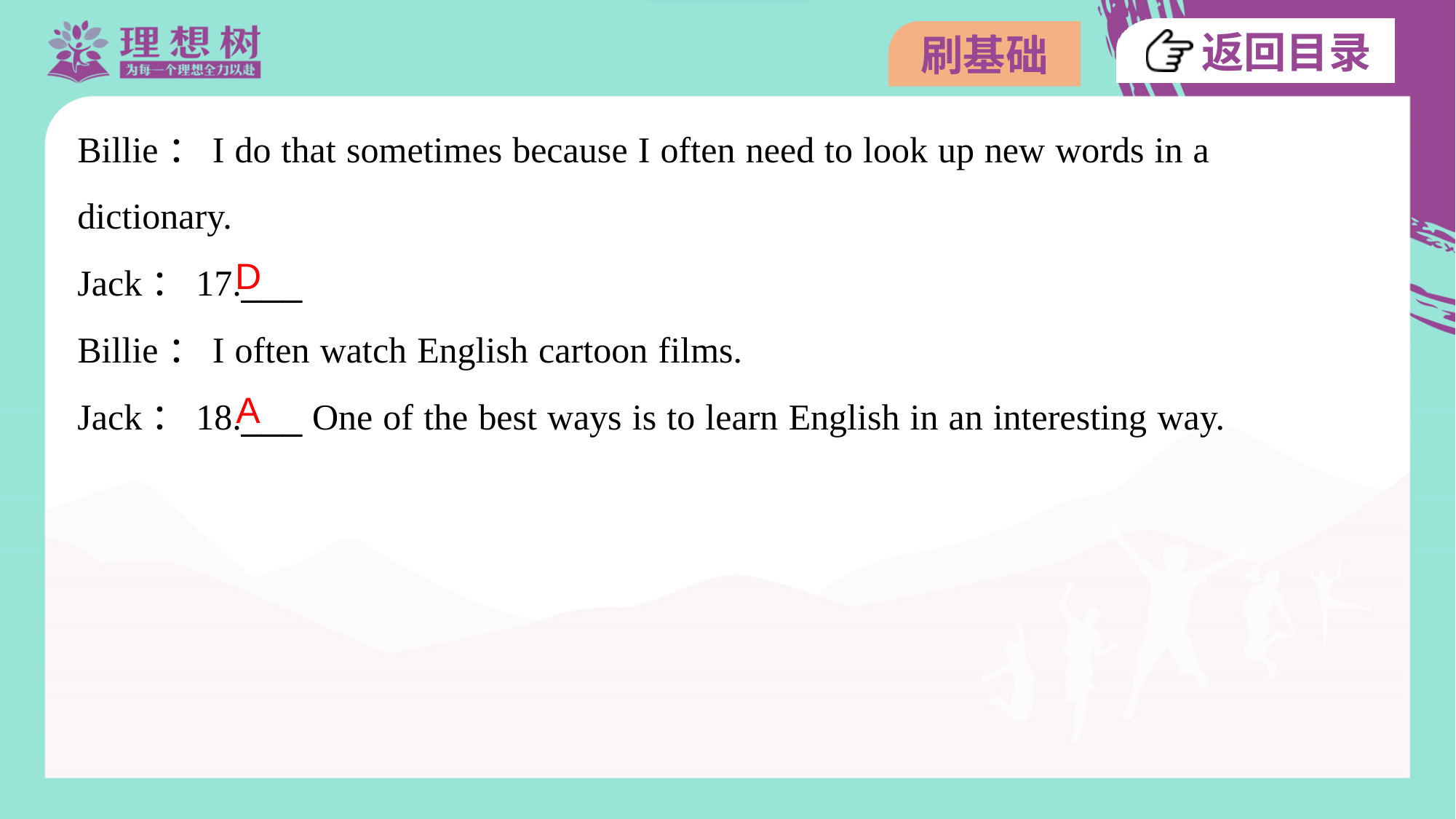

Billie：I do that sometimes because I often need to look up new words in a
dictionary.
Jack：17.___
Billie：I often watch English cartoon films.
Jack：18.___ One of the best ways is to learn English in an interesting way.
D
A